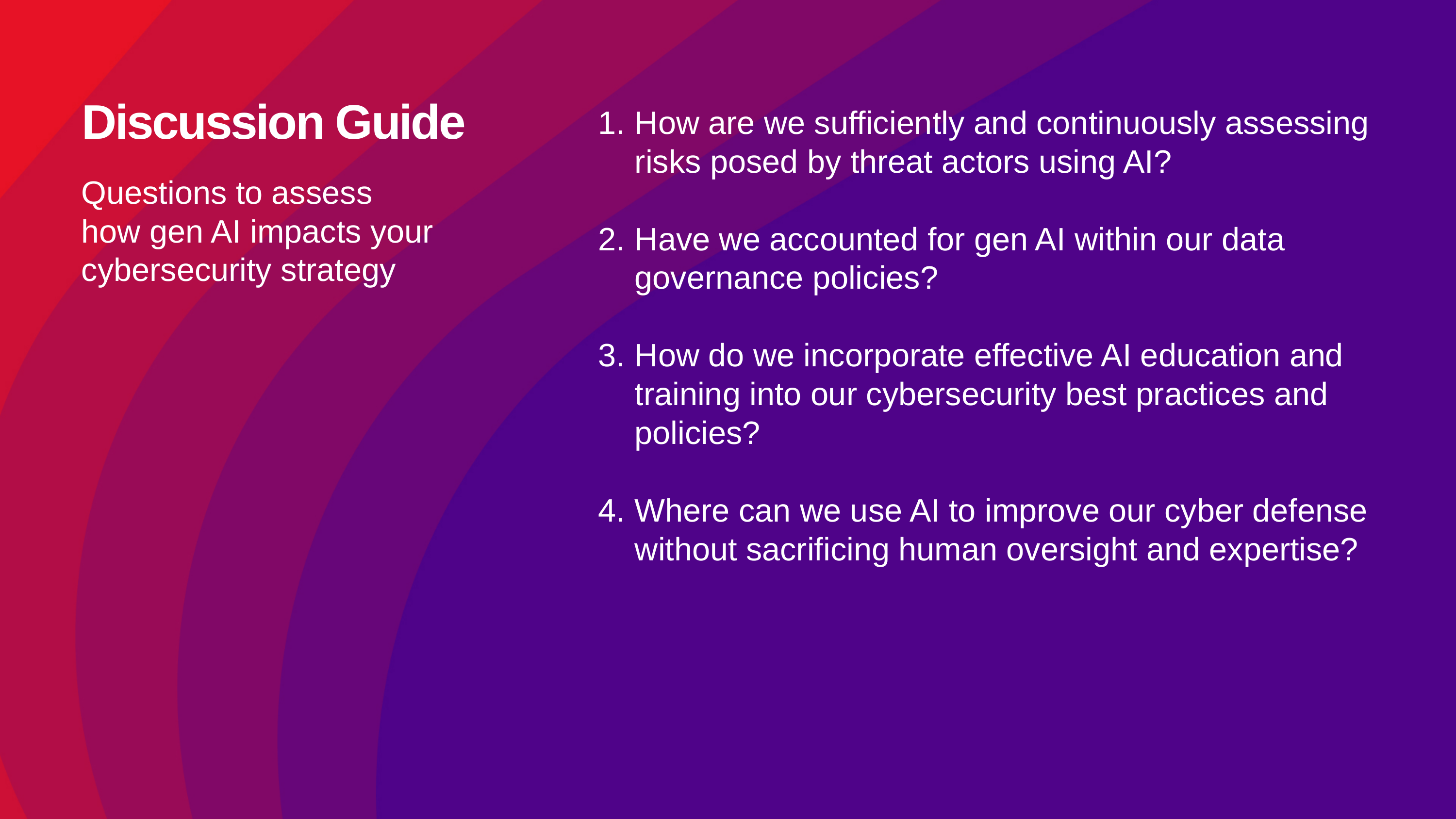

Discussion Guide
How are we sufficiently and continuously assessing risks posed by threat actors using AI? ​
Have we accounted for gen AI within our data governance policies? ​
How do we incorporate effective AI education and training into our cybersecurity best practices and policies?
Where can we use AI to improve our cyber defense without sacrificing human oversight and expertise?
Questions to assess
how gen AI impacts your cybersecurity strategy